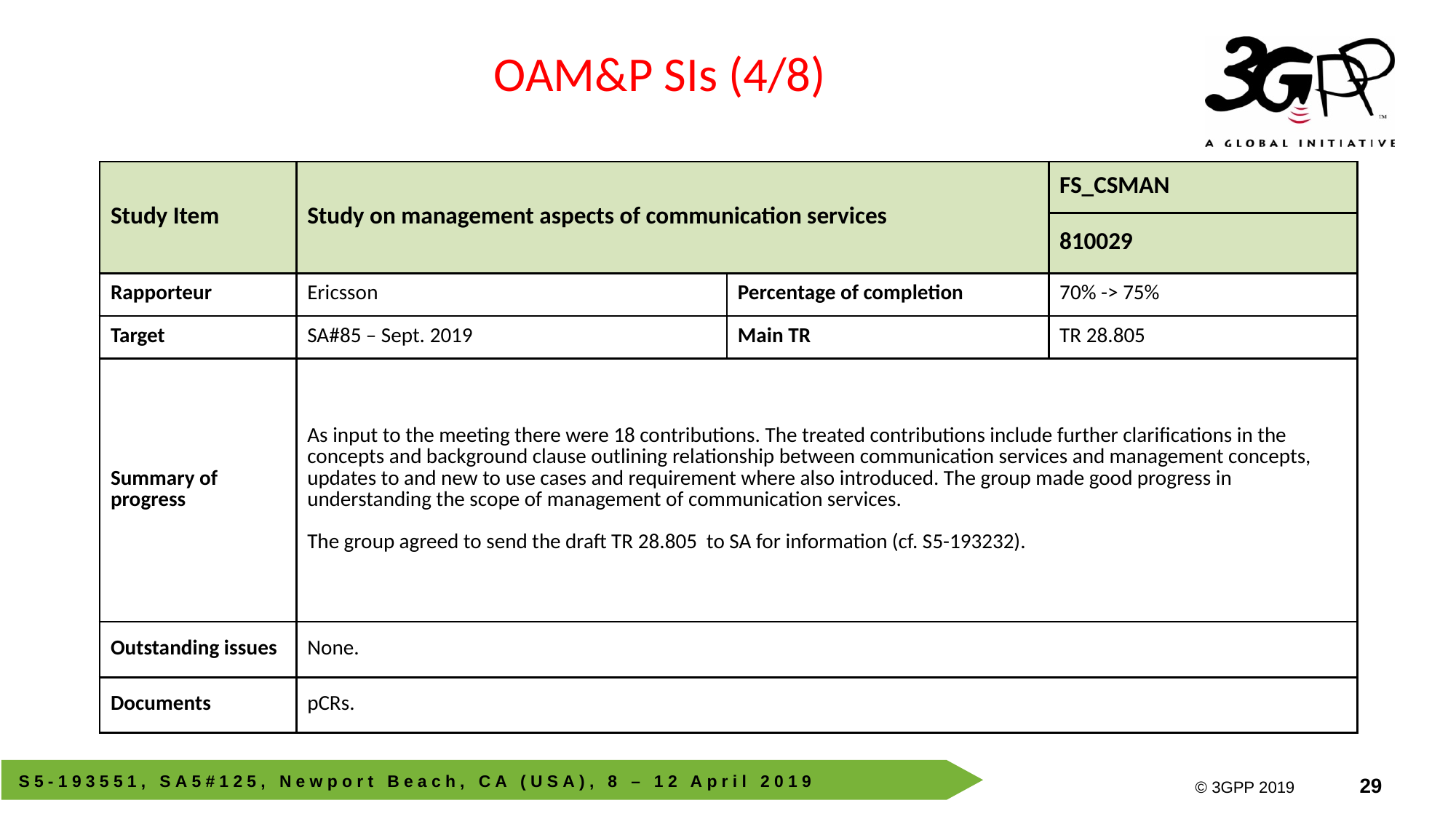

OAM&P SIs (4/8)
| Study Item | Study on management aspects of communication services |  | FS\_CSMAN |
| --- | --- | --- | --- |
|  |  |  | 810029 |
| Rapporteur | Ericsson | Percentage of completion | 70% -> 75% |
| Target | SA#85 – Sept. 2019 | Main TR | TR 28.805 |
| Summary of progress | As input to the meeting there were 18 contributions. The treated contributions include further clarifications in the concepts and background clause outlining relationship between communication services and management concepts, updates to and new to use cases and requirement where also introduced. The group made good progress in understanding the scope of management of communication services. The group agreed to send the draft TR 28.805 to SA for information (cf. S5-193232). |  |  |
| Outstanding issues | None. |  |  |
| Documents | pCRs. |  |  |